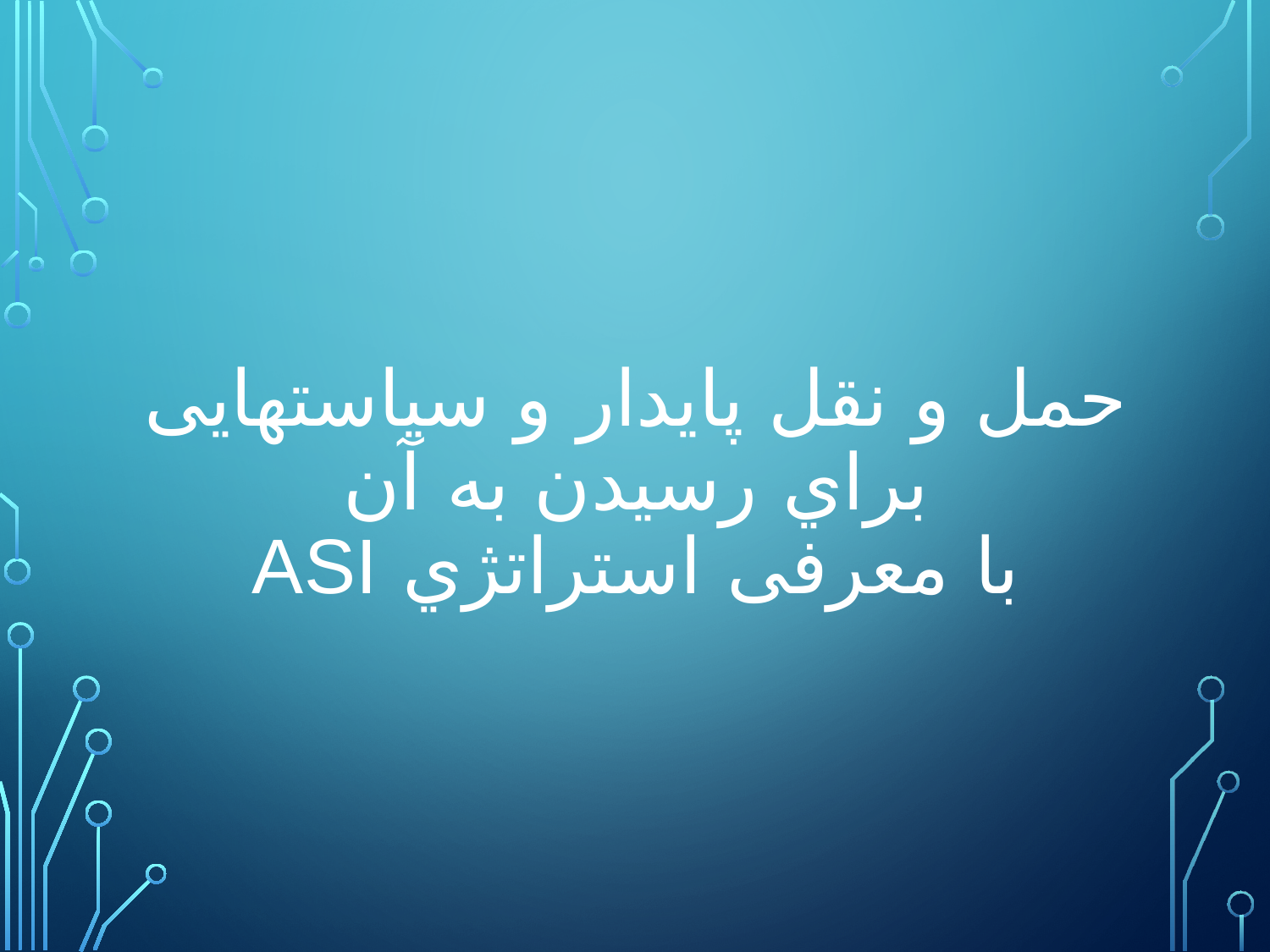

# حمل و نقل پایدار و سیاستهایی براي رسیدن به آن با معرفی استراتژي ASI